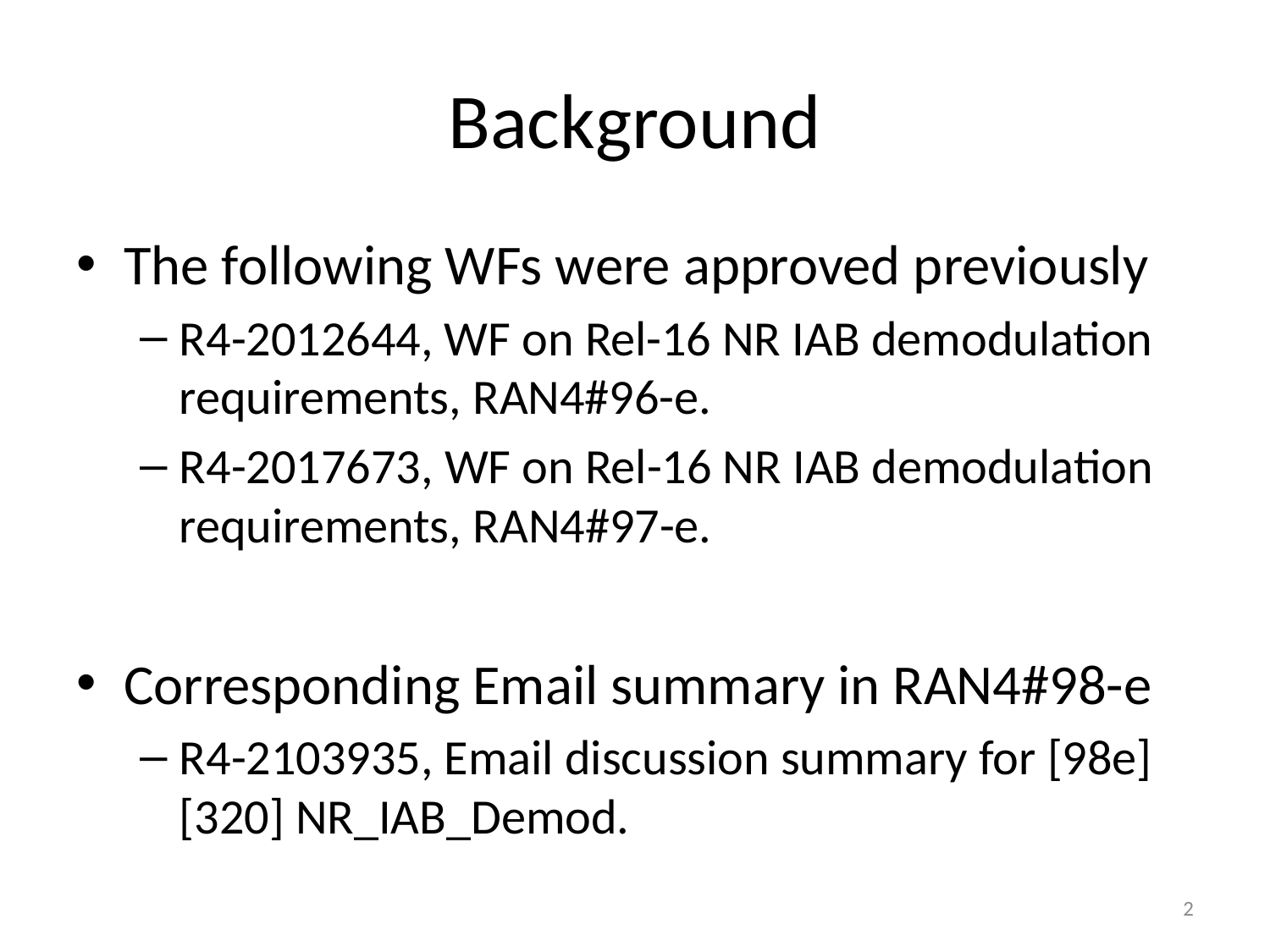

# Background
The following WFs were approved previously
R4-2012644, WF on Rel-16 NR IAB demodulation requirements, RAN4#96-e.
R4-2017673, WF on Rel-16 NR IAB demodulation requirements, RAN4#97-e.

Corresponding Email summary in RAN4#98-e
R4-2103935, Email discussion summary for [98e][320] NR_IAB_Demod.
2